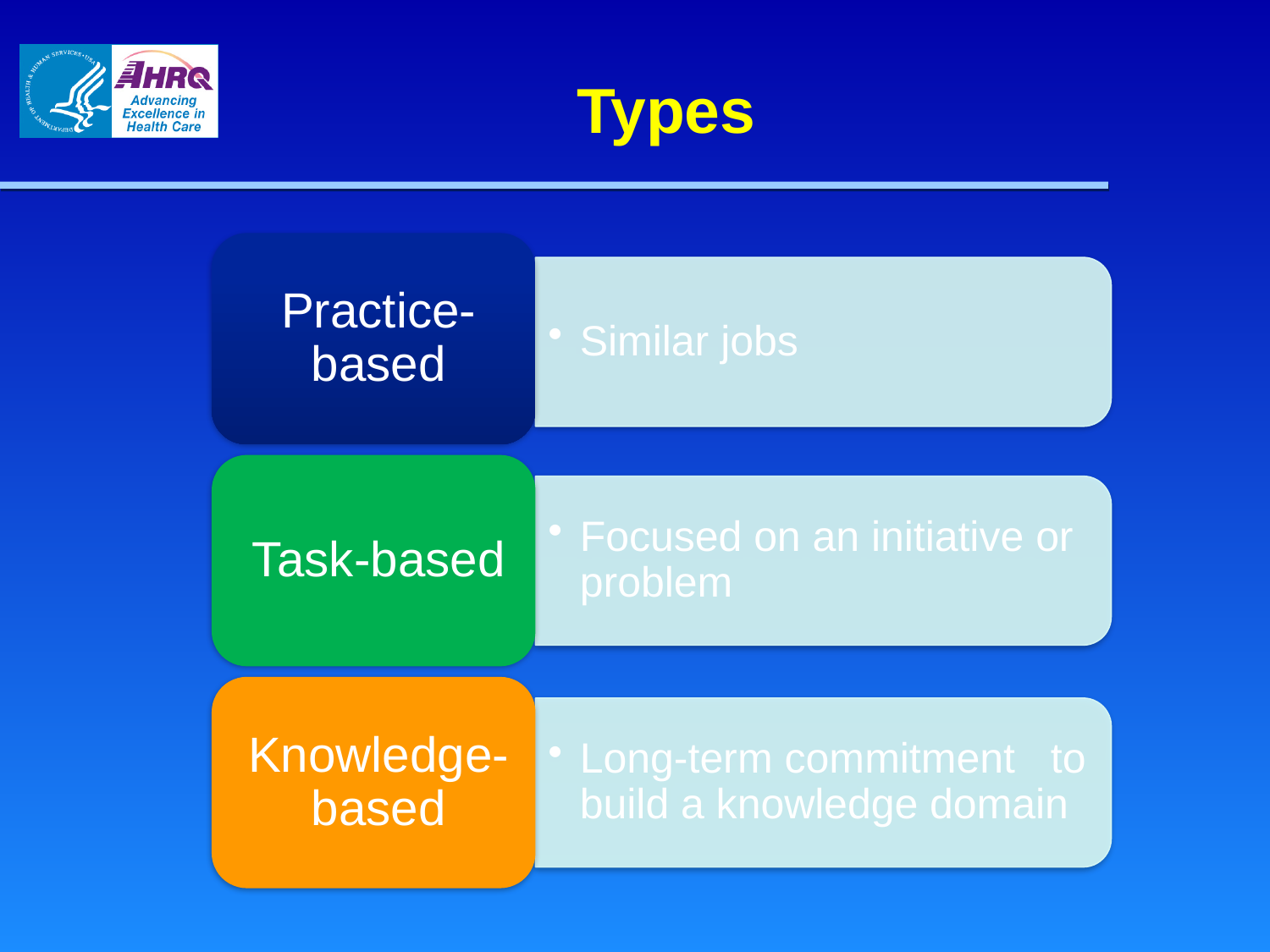

# Types
Similar jobs
Practice-based
Focused on an initiative or problem
Task-based
Long-term commitment   to build a knowledge domain
Knowledge-based